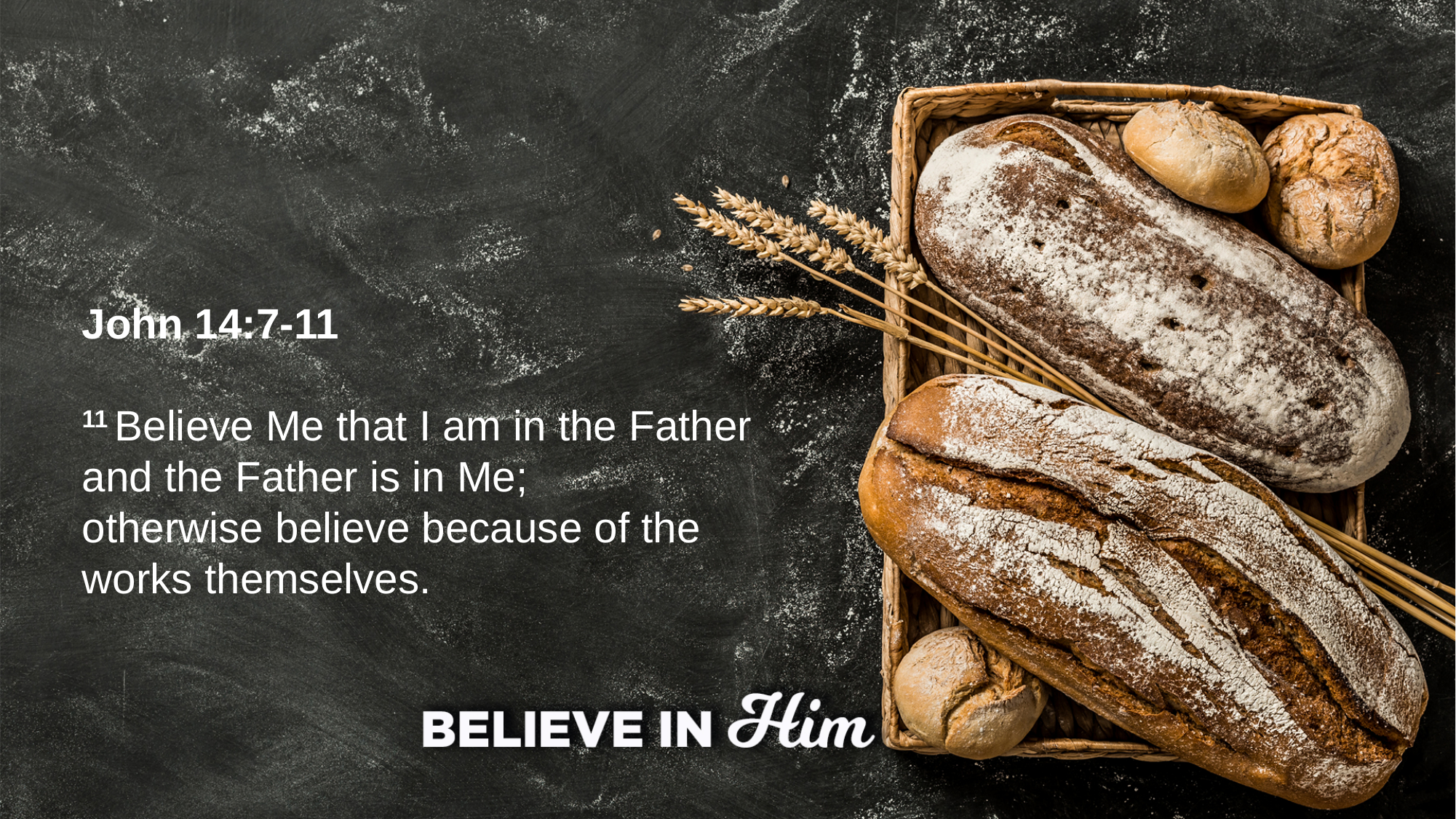

John 14:7-11

11 Believe Me that I am in the Father and the Father is in Me; otherwise believe because of the works themselves.